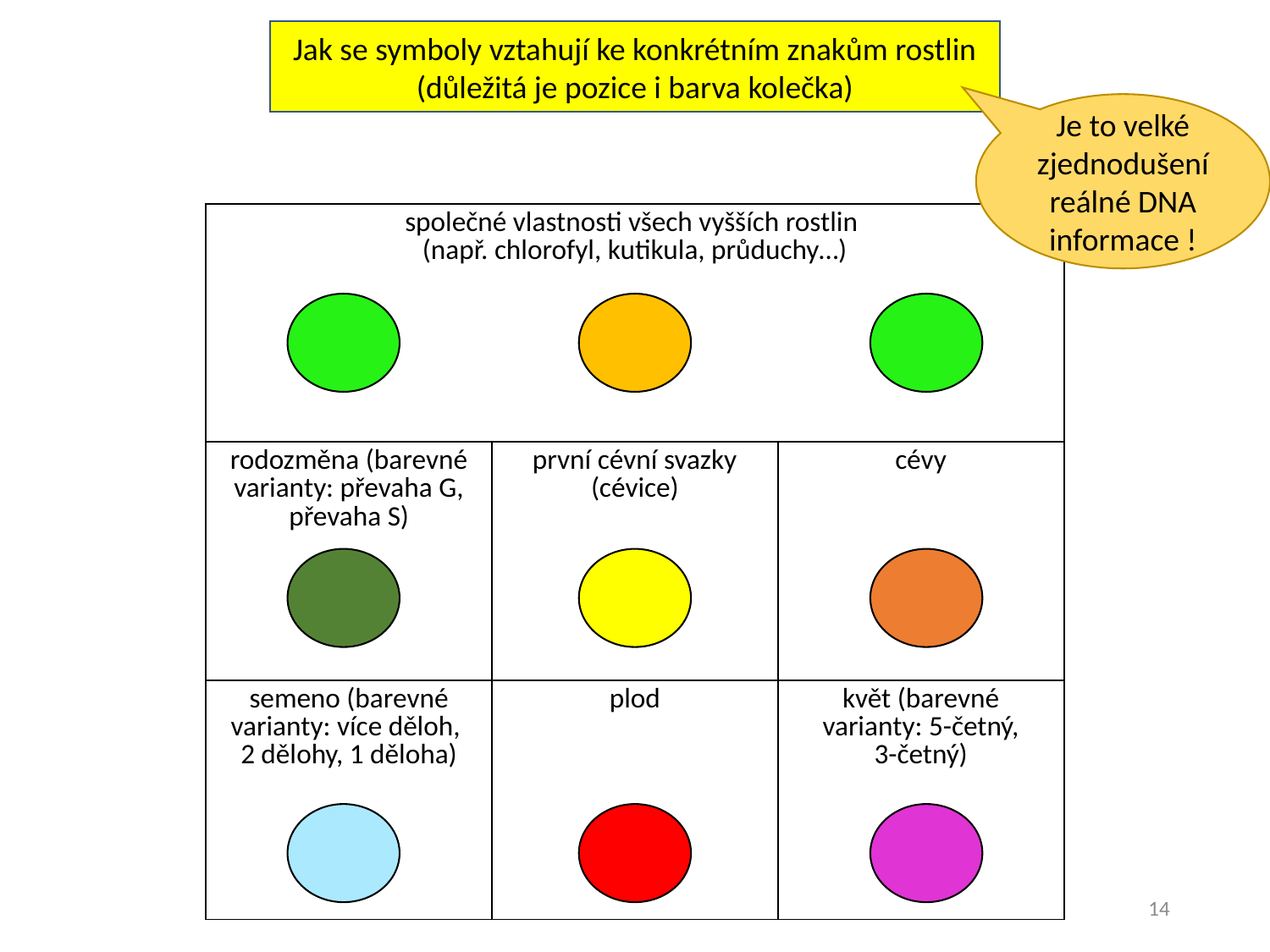

Jak se symboly vztahují ke konkrétním znakům rostlin (důležitá je pozice i barva kolečka)
Je to velké zjednodušení reálné DNA informace !
| společné vlastnosti všech vyšších rostlin (např. chlorofyl, kutikula, průduchy…) |  |  |
| --- | --- | --- |
| rodozměna (barevné varianty: převaha G, převaha S) | první cévní svazky (cévice) | cévy |
| semeno (barevné varianty: více děloh, 2 dělohy, 1 děloha) | plod | květ (barevné varianty: 5-četný, 3-četný) |

14